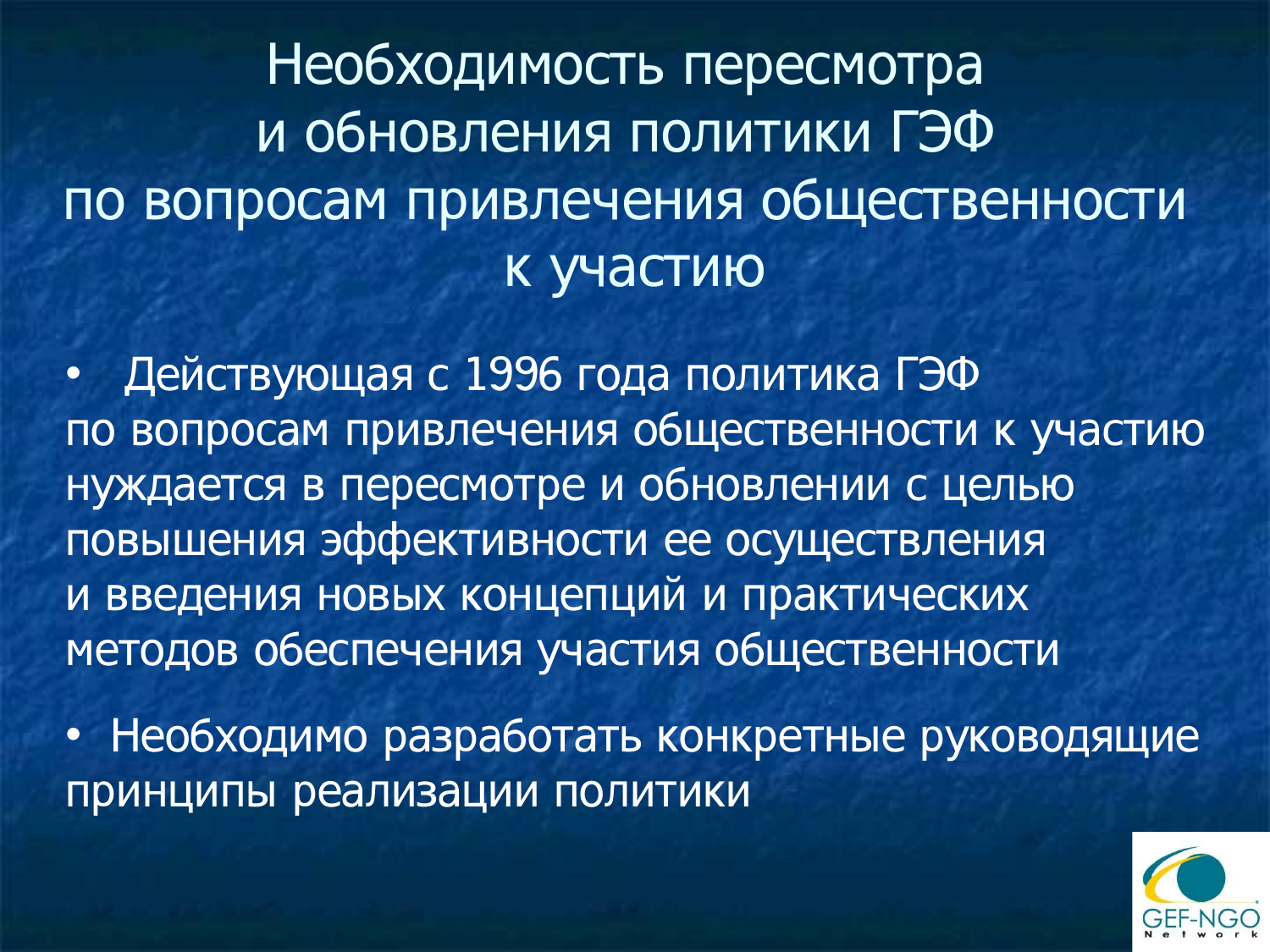

# Необходимость пересмотра и обновления политики ГЭФ по вопросам привлечения общественности к участию

   Действующая с 1996 года политика ГЭФ
по вопросам привлечения общественности к участию нуждается в пересмотре и обновлении с целью повышения эффективности ее осуществления
и введения новых концепций и практических методов обеспечения участия общественности
  Необходимо разработать конкретные руководящие принципы реализации политики